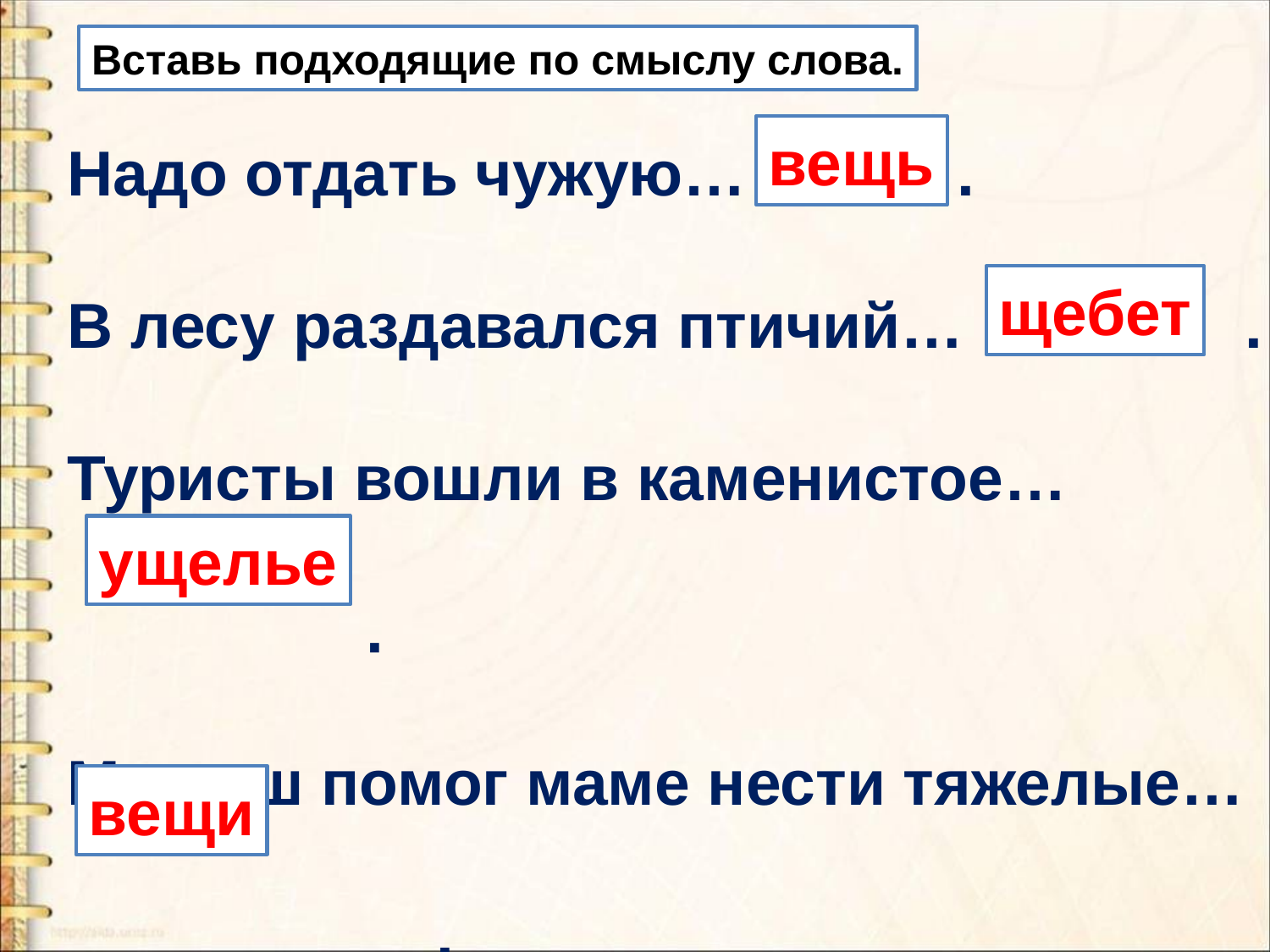

Вставь подходящие по смыслу слова.
вещь
Надо отдать чужую…            .

В лесу раздавался птичий…                .

Туристы вошли в каменистое…
                 .

Малыш помог маме нести тяжелые…
                     .
щебет
ущелье
вещи